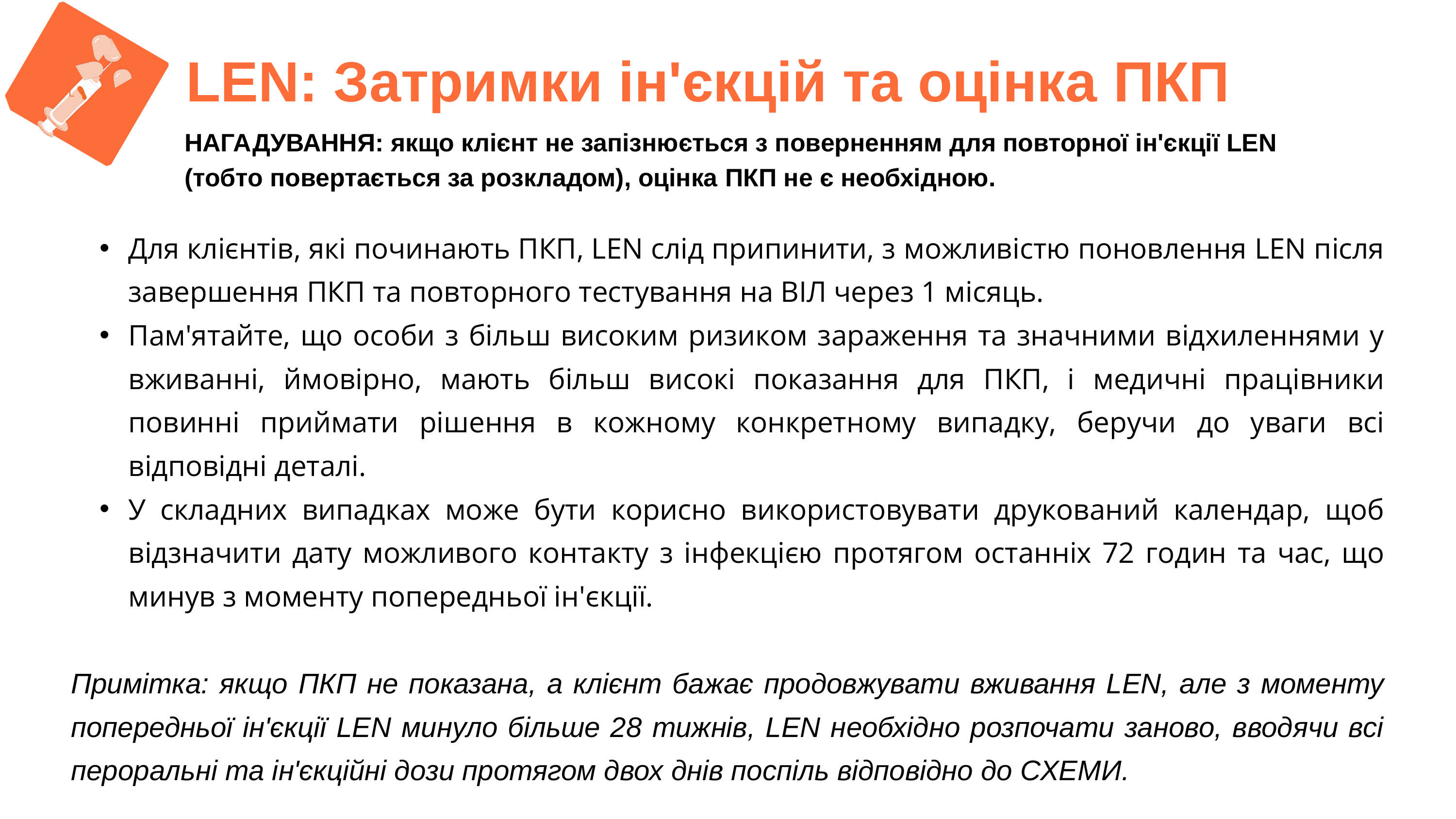

L
LEN: Затримки ін'єкцій та оцінка ПКП
НАГАДУВАННЯ: якщо клієнт не запізнюється з поверненням для повторної ін'єкції LEN (тобто повертається за розкладом), оцінка ПКП не є необхідною.
Для клієнтів, які починають ПКП, LEN слід припинити, з можливістю поновлення LEN після завершення ПКП та повторного тестування на ВІЛ через 1 місяць.
Пам'ятайте, що особи з більш високим ризиком зараження та значними відхиленнями у вживанні, ймовірно, мають більш високі показання для ПКП, і медичні працівники повинні приймати рішення в кожному конкретному випадку, беручи до уваги всі відповідні деталі.
У складних випадках може бути корисно використовувати друкований календар, щоб відзначити дату можливого контакту з інфекцією протягом останніх 72 годин та час, що минув з моменту попередньої ін'єкції.

Примітка: якщо ПКП не показана, а клієнт бажає продовжувати вживання LEN, але з моменту попередньої ін'єкції LEN минуло більше 28 тижнів, LEN необхідно розпочати заново, вводячи всі пероральні та ін'єкційні дози протягом двох днів поспіль відповідно до СХЕМИ.